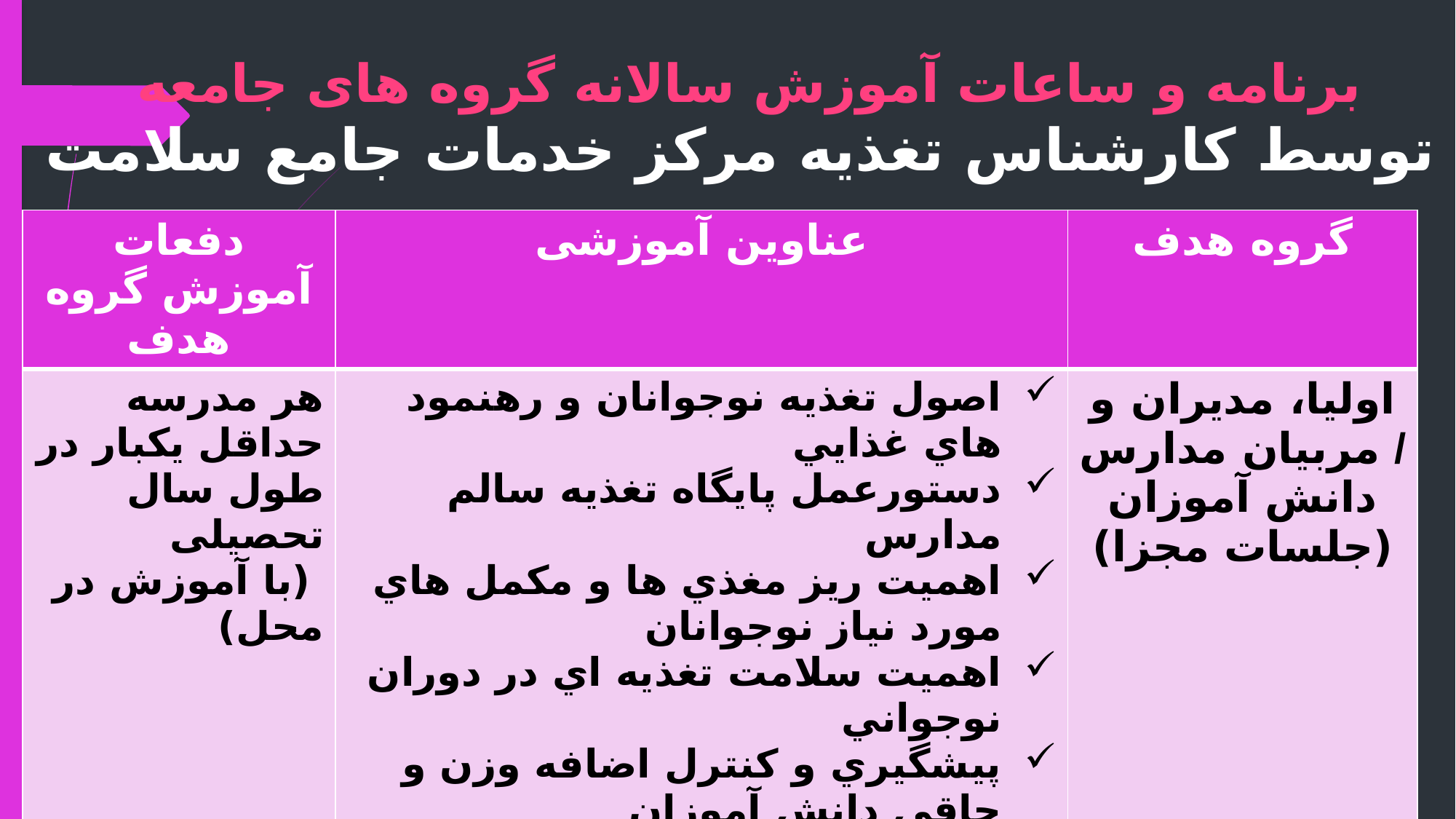

# برنامه و ساعات آموزش سالانه گروه های جامعه توسط کارشناس تغذیه مرکز خدمات جامع سلامت
| دفعات آموزش گروه هدف | عناوین آموزشی | گروه هدف |
| --- | --- | --- |
| هر مدرسه حداقل یکبار در طول سال تحصیلی (با آموزش در محل) | اصول تغذيه نوجوانان و رهنمود هاي غذايي دستورعمل پايگاه تغذيه سالم مدارس اهميت ريز مغذي ها و مکمل هاي مورد نياز نوجوانان اهميت سلامت تغذيه اي در دوران نوجواني پيشگيري و کنترل اضافه وزن و چاقي دانش آموزان | اوليا، مديران و مربيان مدارس / دانش آموزان (جلسات مجزا) |